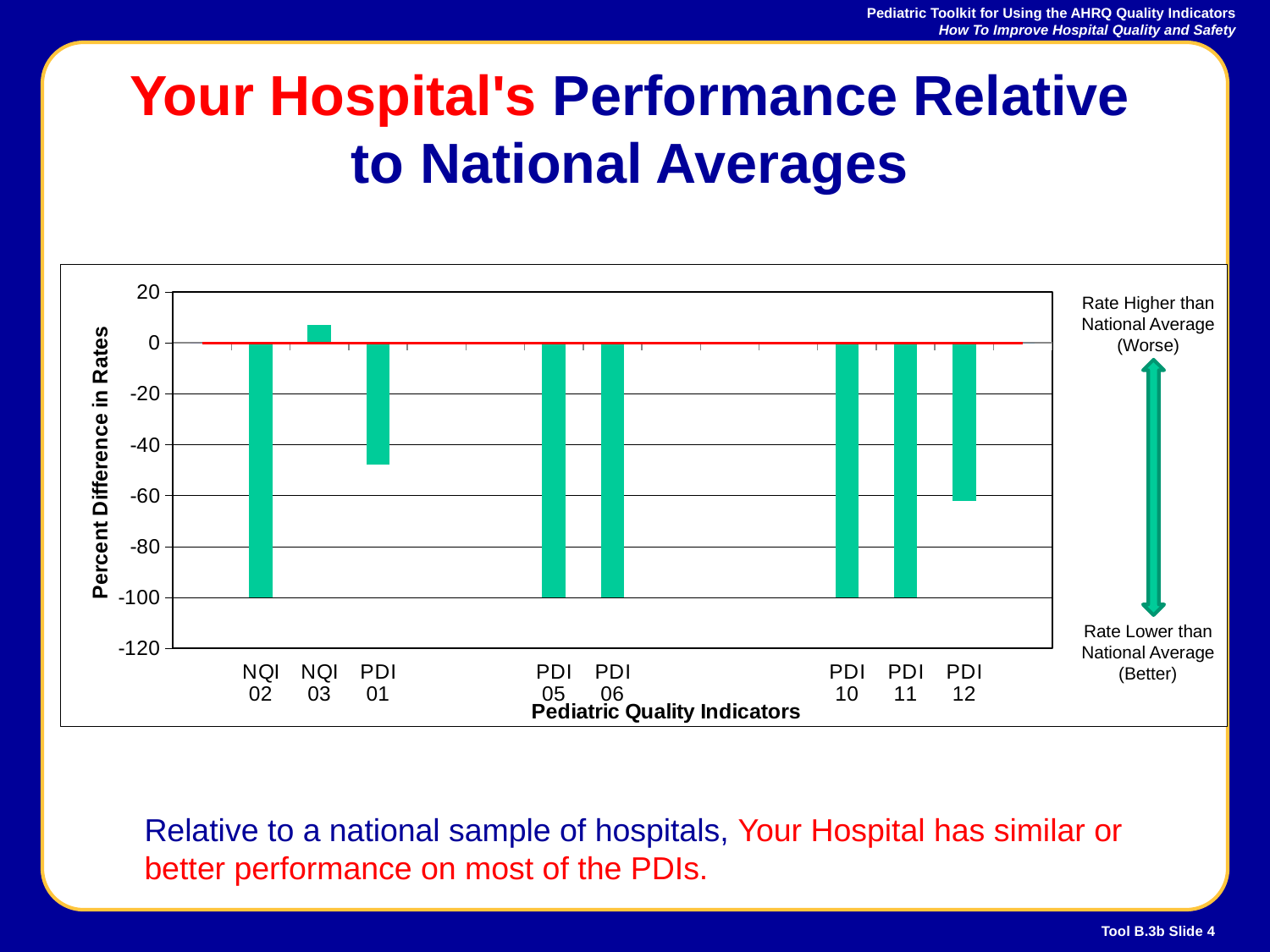

Your Hospital's Performance Relative to National Averages

### Chart

| Category | Percent Difference in Rates |  |
|---|---|---|
|  | None | 0.0 |
| NQI 02 | -100.0 | 0.0 |
| NQI 03 | 7.006626027034197 | 0.0 |
| PDI 01 | -47.87719298245614 | 0.0 |
|  | None | 0.0 |
|  | 0.0 | 0.0 |
| PDI 05 | -100.0 | 0.0 |
| PDI 06 | -100.0 | 0.0 |
|  | 0.0 | 0.0 |
|  | 0.0 | 0.0 |
|  | 0.0 | 0.0 |
| PDI 10 | -100.0 | 0.0 |
| PDI 11 | -100.0 | 0.0 |
| PDI 12 | -61.98 | 0.0 |
Rate Higher than National Average (Worse)

Rate Lower than National Average (Better)
Relative to a national sample of hospitals, Your Hospital has similar or better performance on most of the PDIs.